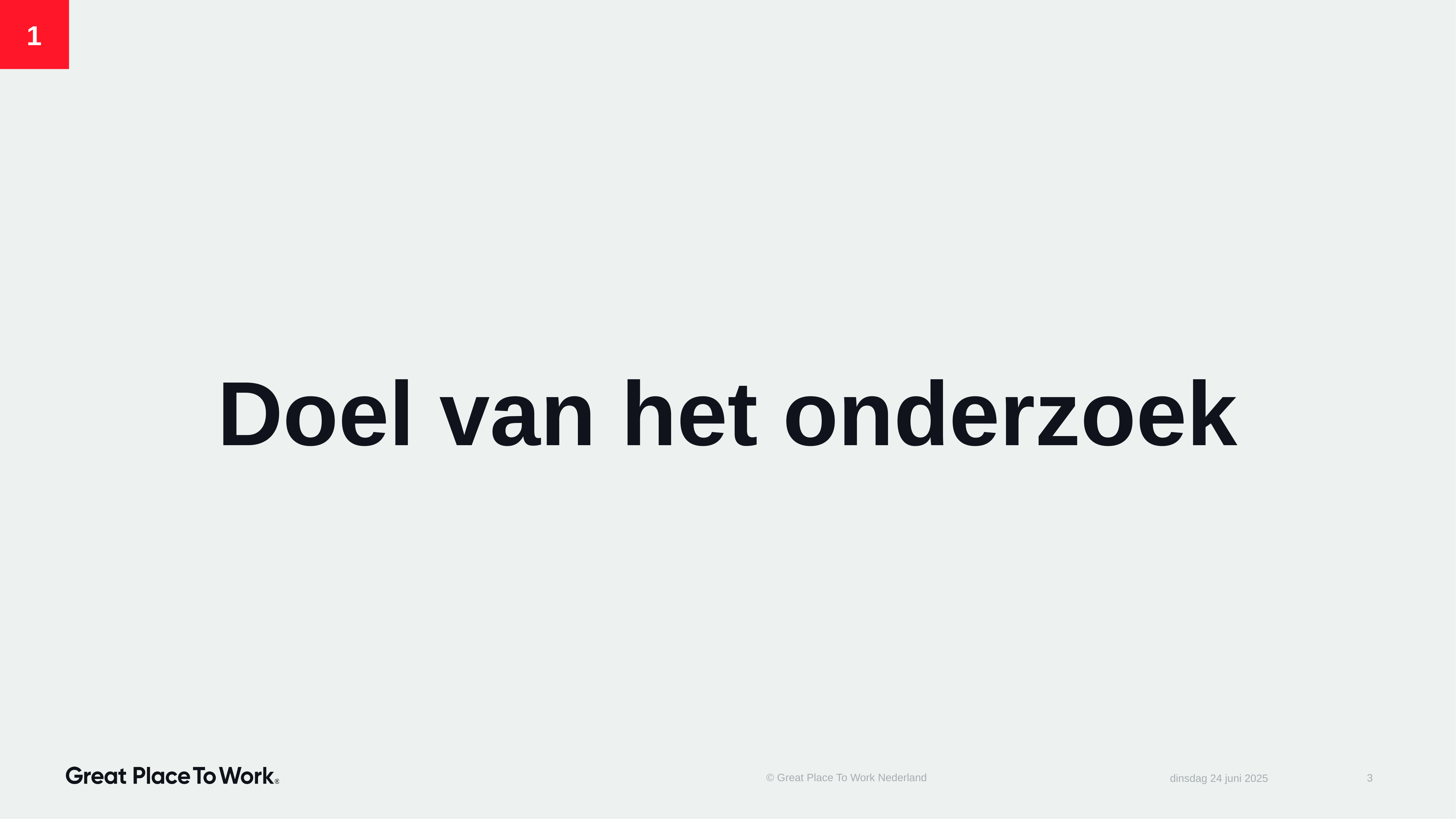

1
Doel van het onderzoek
© Great Place To Work Nederland
3
dinsdag 24 juni 2025